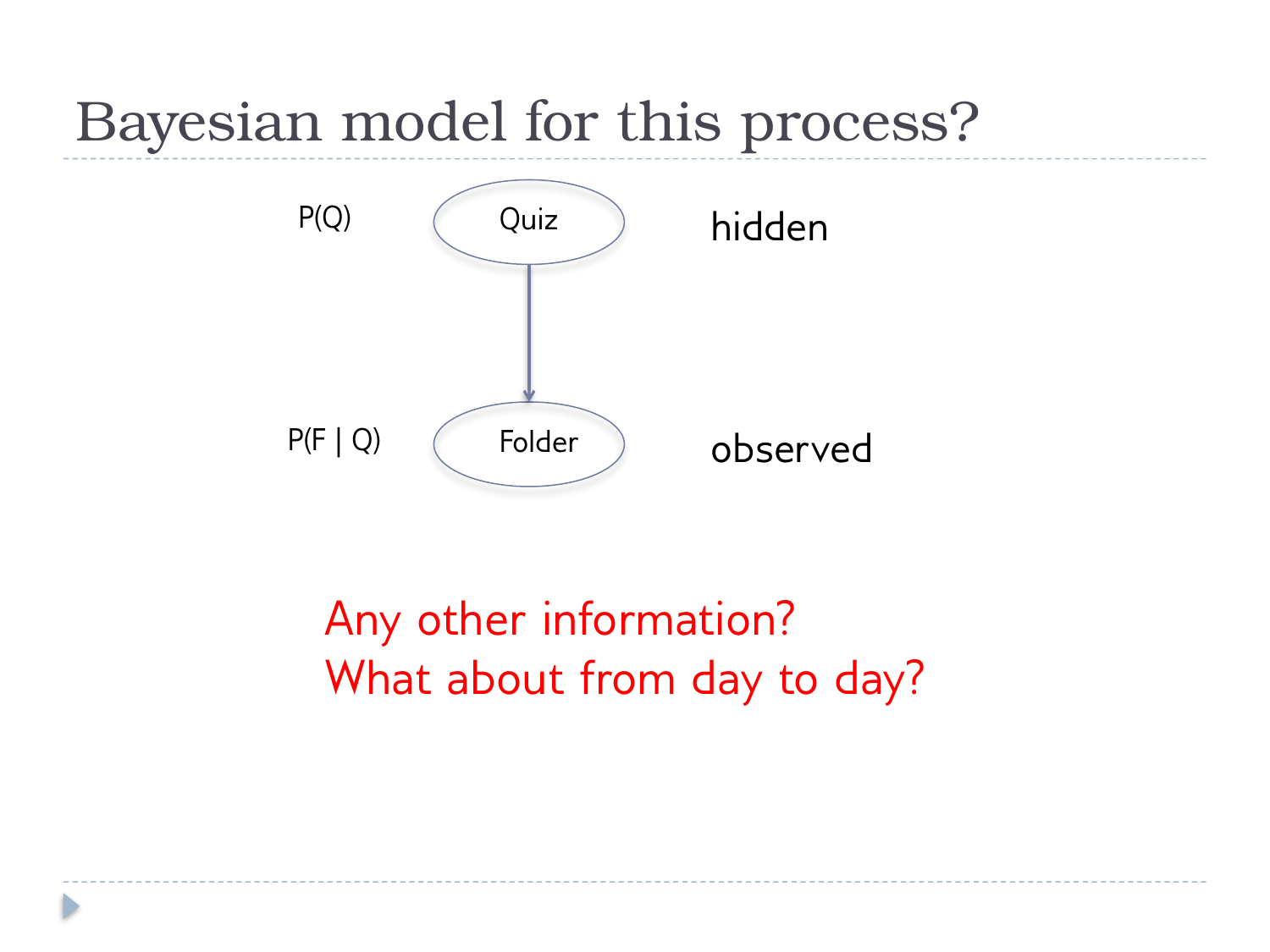

# Bayesian model for this process?

P(Q)
Quiz
hidden

P(F | Q)
Folder
observed
Any other information?
What about from day to day?